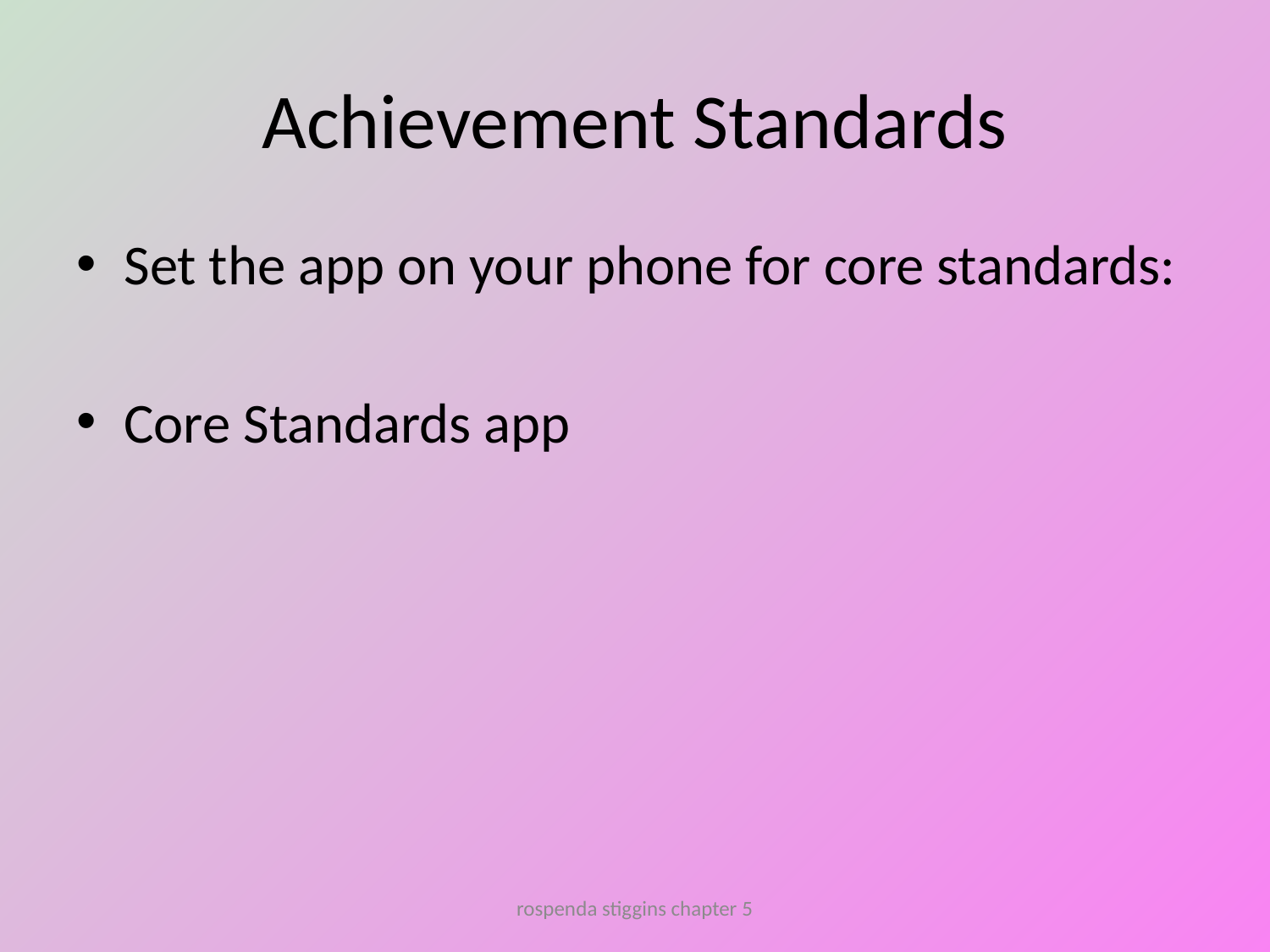

# Achievement Standards
Set the app on your phone for core standards:

Core Standards app
rospenda stiggins chapter 5